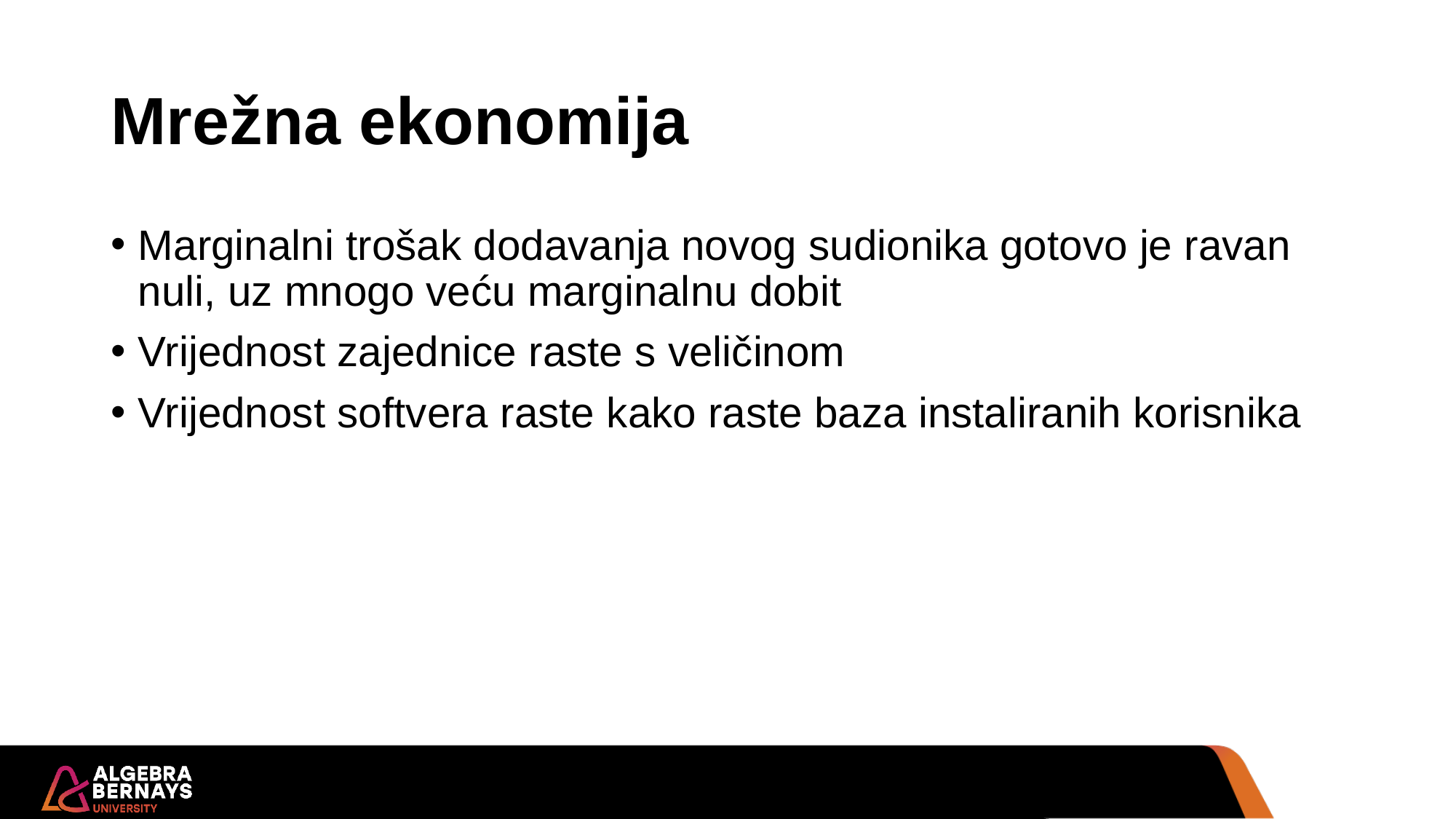

# Mrežna ekonomija
Marginalni trošak dodavanja novog sudionika gotovo je ravan nuli, uz mnogo veću marginalnu dobit
Vrijednost zajednice raste s veličinom
Vrijednost softvera raste kako raste baza instaliranih korisnika